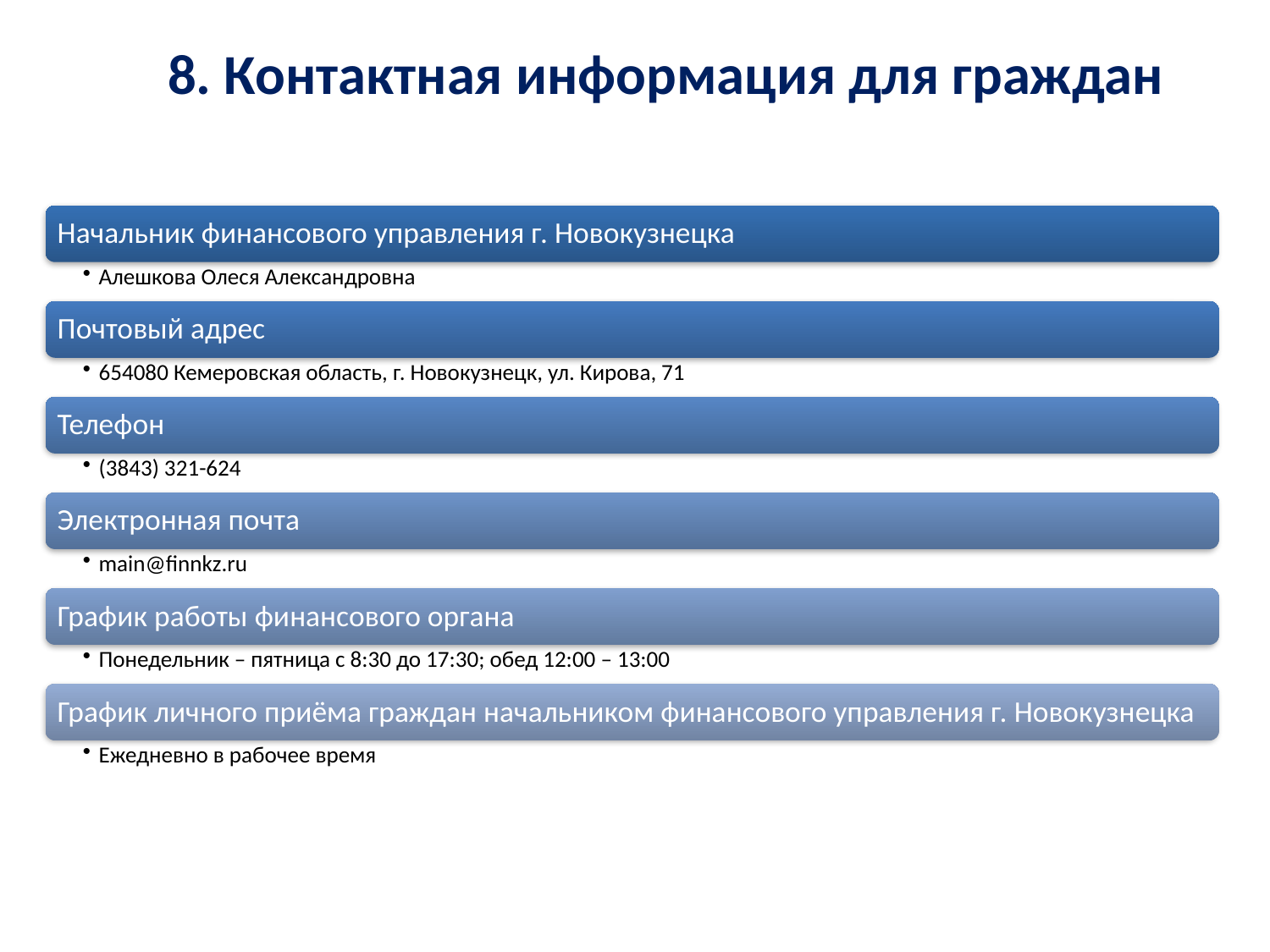

# 8. Контактная информация для граждан
Начальник финансового управления г. Новокузнецка
Алешкова Олеся Александровна
Почтовый адрес
654080 Кемеровская область, г. Новокузнецк, ул. Кирова, 71
Телефон
(3843) 321-624
Электронная почта
main@finnkz.ru
График работы финансового органа
Понедельник – пятница с 8:30 до 17:30; обед 12:00 – 13:00
График личного приёма граждан начальником финансового управления г. Новокузнецка
Ежедневно в рабочее время
61